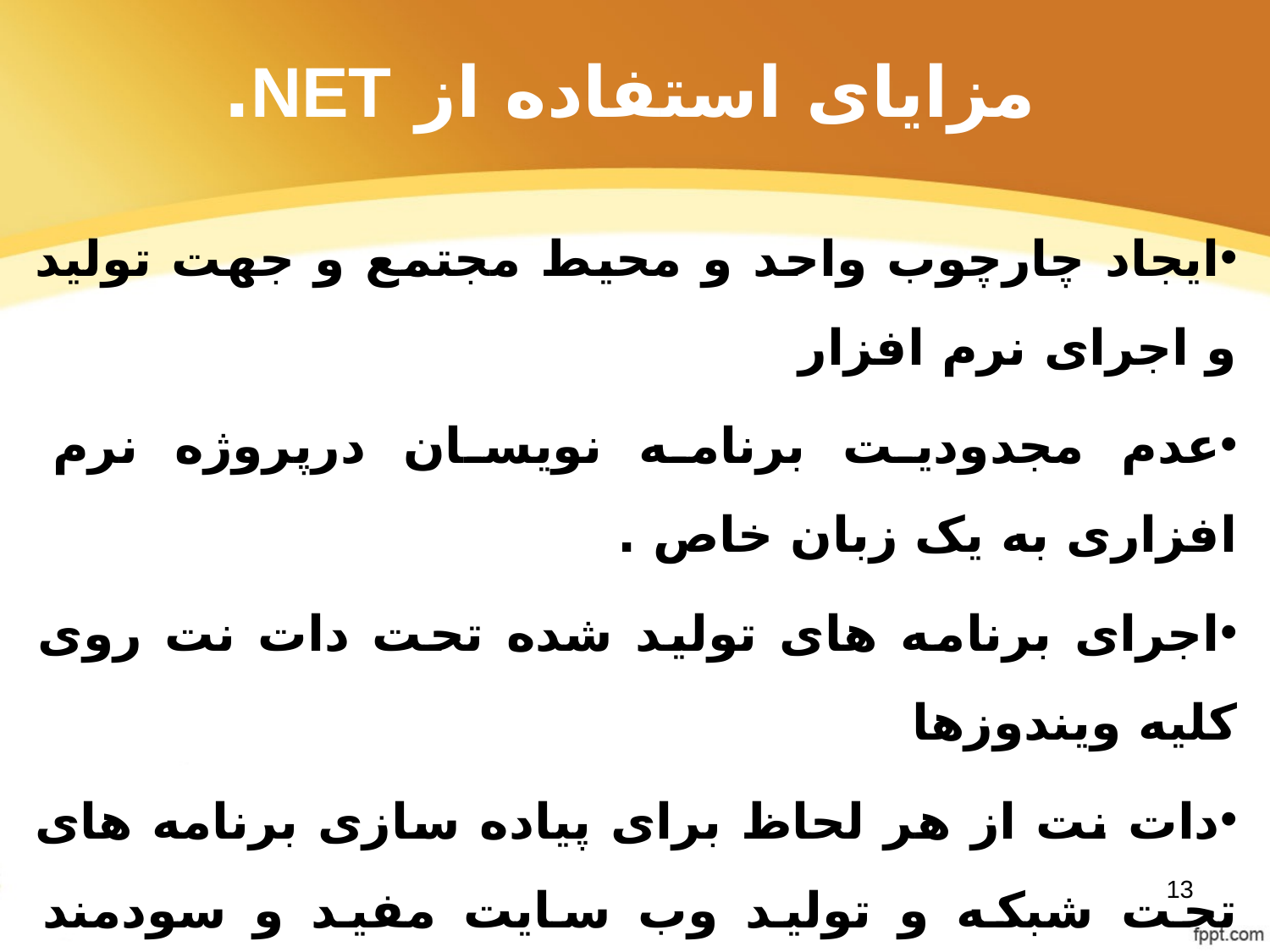

# مزایای استفاده از NET.
ایجاد چارچوب واحد و محیط مجتمع و جهت تولید و اجرای نرم افزار
عدم مجدودیت برنامه نویسان درپروژه نرم افزاری به یک زبان خاص .
اجرای برنامه های تولید شده تحت دات نت روی کلیه ویندوزها
دات نت از هر لحاظ برای پیاده سازی برنامه های تحت شبکه و تولید وب سایت مفید و سودمند است.
قابلیت برنامه نویسی در کلیه سطوح از قبیل ویندوز، وب و موبایل ...

13